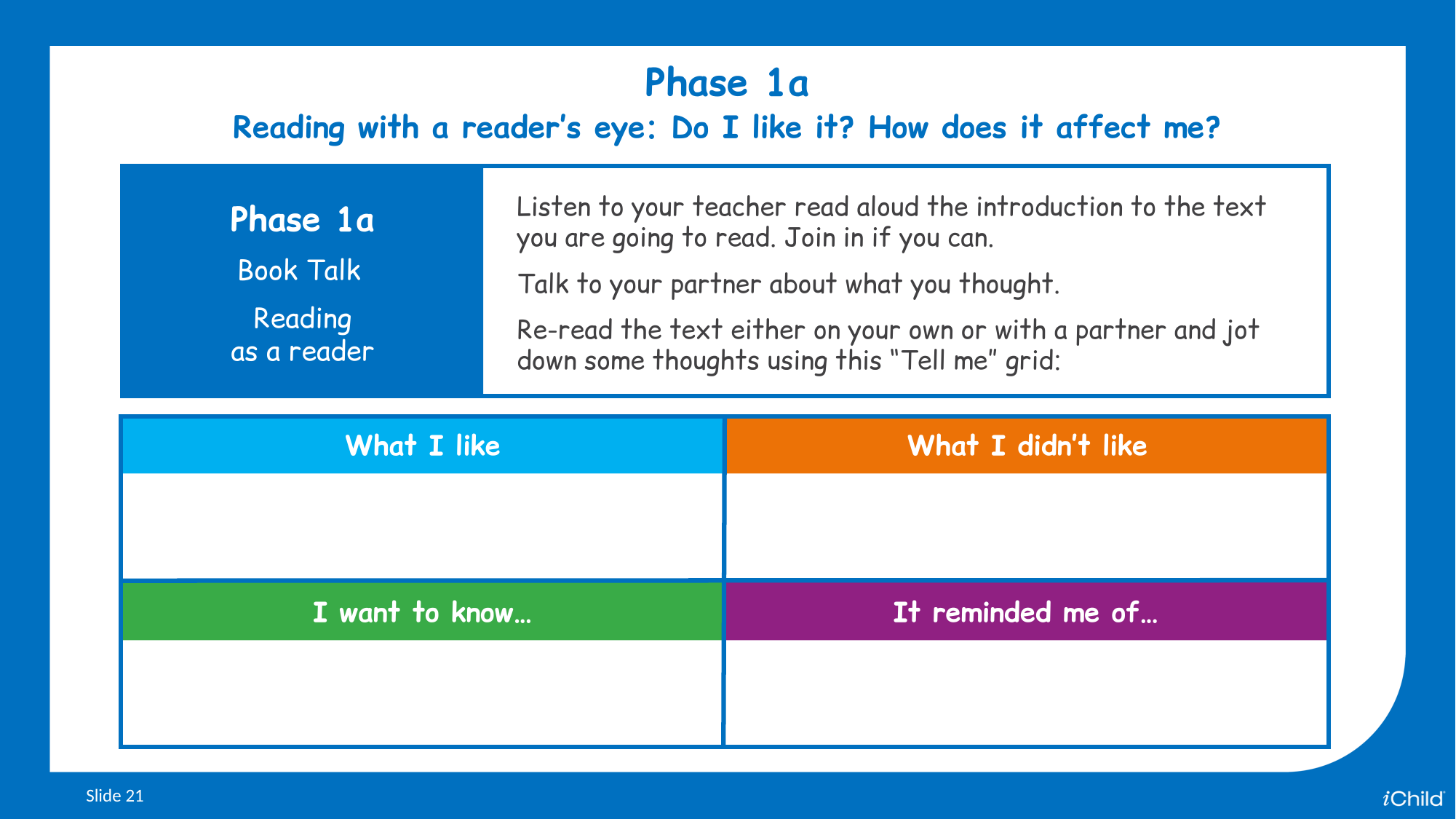

Phase 1a
Reading with a reader’s eye: Do I like it? How does it affect me?

Phase 1a
Book Talk
Reading
as a reader
Listen to your teacher read aloud the introduction to the text you are going to read. Join in if you can.
Talk to your partner about what you thought.
Re-read the text either on your own or with a partner and jot down some thoughts using this “Tell me” grid:
What I like
What I didn’t like

I want to know…
It reminded me of…
Slide 21